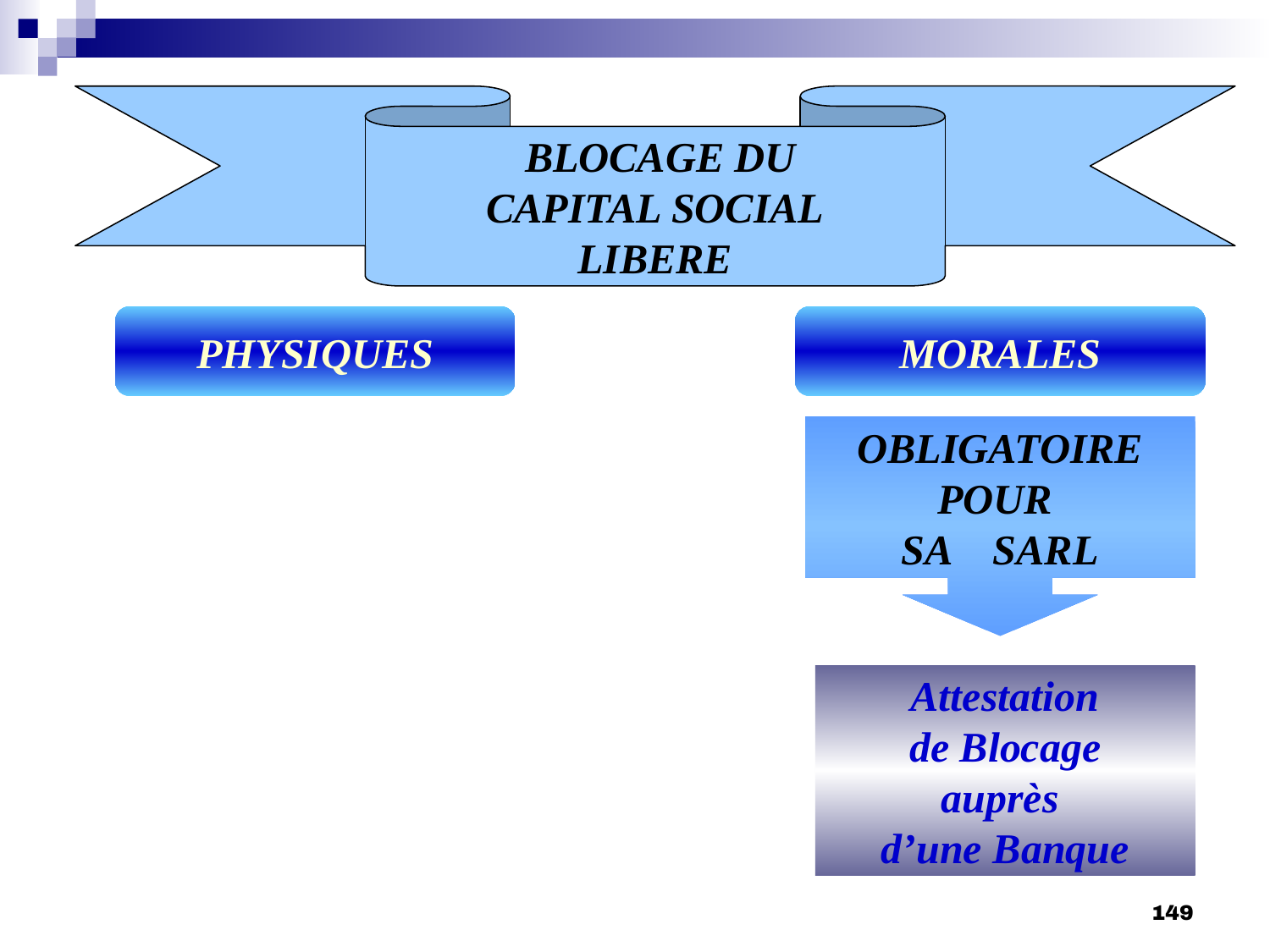

BLOCAGE DU
CAPITAL SOCIAL
LIBERE

PHYSIQUES
MORALES
OBLIGATOIRE
POUR
SA    SARL
Attestation
 de Blocage
auprès
d’une Banque
149